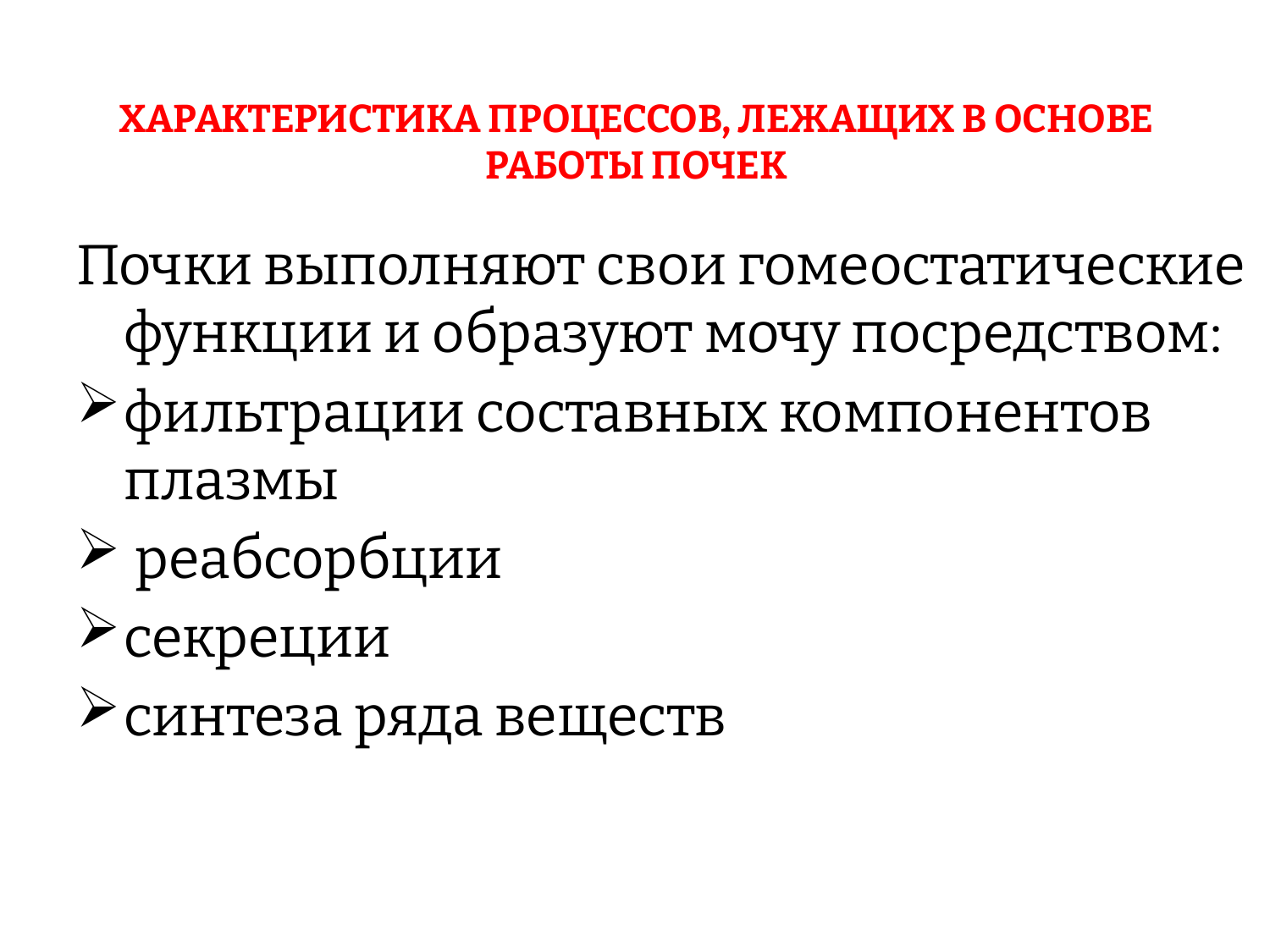

# ХАРАКТЕРИСТИКА ПРОЦЕССОВ, ЛЕЖАЩИХ В ОСНОВЕ РАБОТЫ ПОЧЕК
Почки выполняют свои гомеостатические функции и образуют мочу посредством:
фильтрации составных компонентов плазмы
 реабсорбции
секреции
синтеза ряда веществ